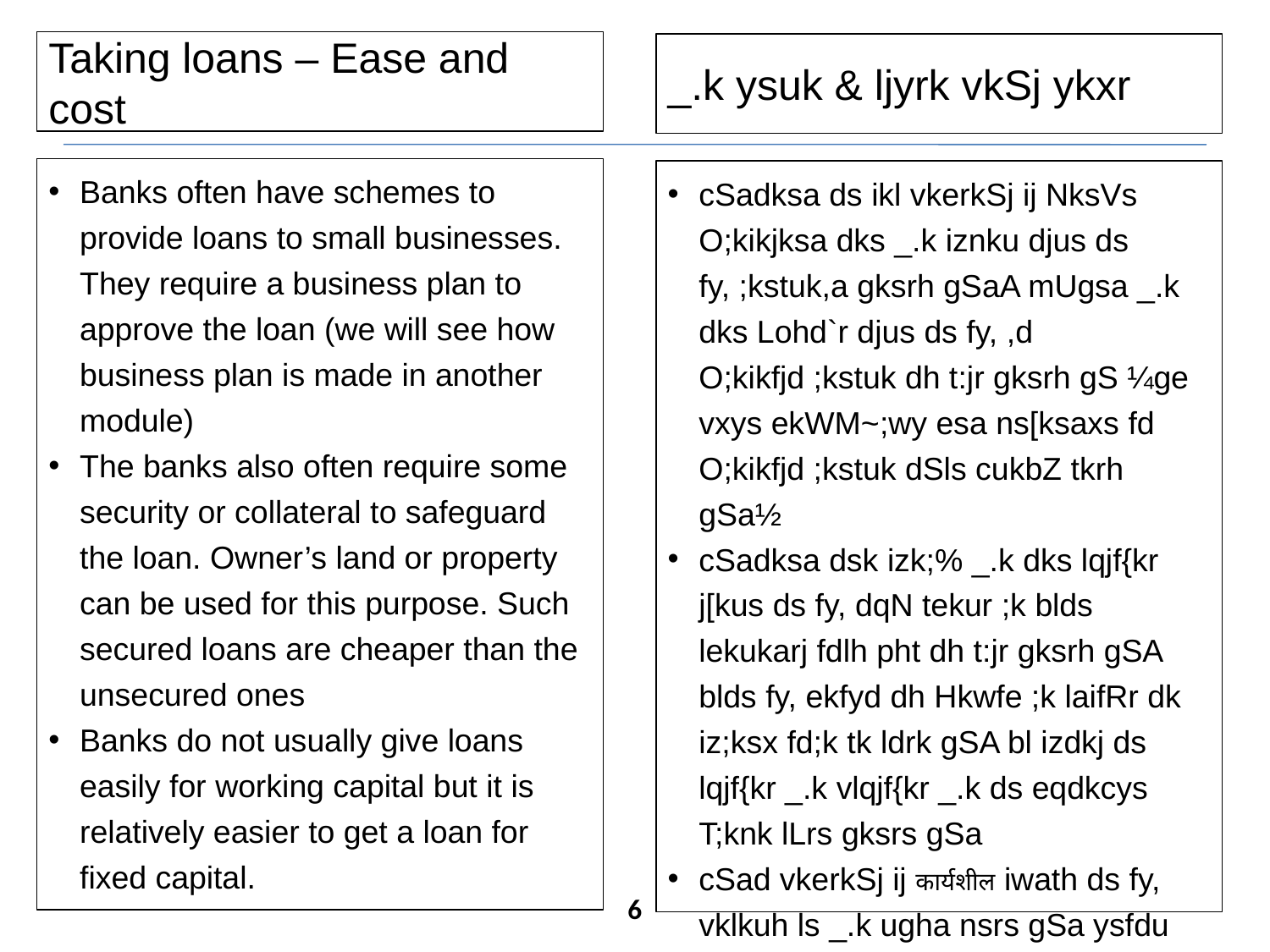

Taking loans – Ease and cost
_.k ysuk & ljyrk vkSj ykxr

Banks often have schemes to provide loans to small businesses. They require a business plan to approve the loan (we will see how business plan is made in another module)
The banks also often require some security or collateral to safeguard the loan. Owner’s land or property can be used for this purpose. Such secured loans are cheaper than the unsecured ones
Banks do not usually give loans easily for working capital but it is relatively easier to get a loan for fixed capital.

cSadksa ds ikl vkerkSj ij NksVs O;kikjksa dks _.k iznku djus ds fy, ;kstuk,a gksrh gSaA mUgsa _.k dks Lohd`r djus ds fy, ,d O;kikfjd ;kstuk dh t:jr gksrh gS ¼ge vxys ekWM~;wy esa ns[ksaxs fd O;kikfjd ;kstuk dSls cukbZ tkrh gSa½
cSadksa dsk izk;% _.k dks lqjf{kr j[kus ds fy, dqN tekur ;k blds lekukarj fdlh pht dh t:jr gksrh gSA blds fy, ekfyd dh Hkwfe ;k laifRr dk iz;ksx fd;k tk ldrk gSA bl izdkj ds lqjf{kr _.k vlqjf{kr _.k ds eqdkcys T;knk lLrs gksrs gSa
cSad vkerkSj ij कार्यशील iwath ds fy, vklkuh ls _.k ugha nsrs gSa ysfdu vpy iwath ds fy, _.k izkIr djuk vis{kkd`r T;knk ljy gksrk gSA
6